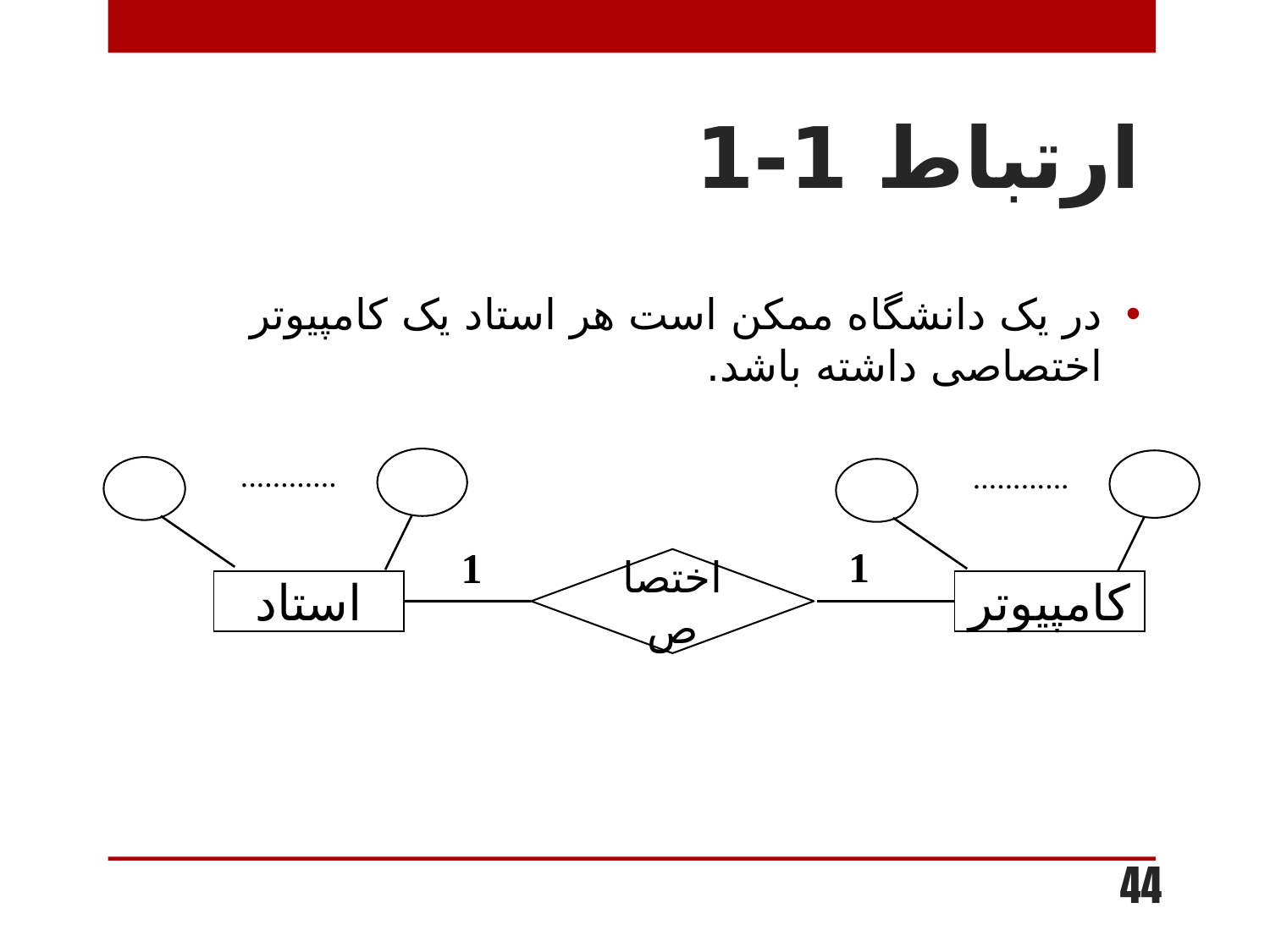

# ارتباط 1-1
در یک دانشگاه ممکن است هر استاد یک کامپیوتر اختصاصی داشته باشد.
............

............

1
1
اختصاص
کامپیوتر
استاد
44